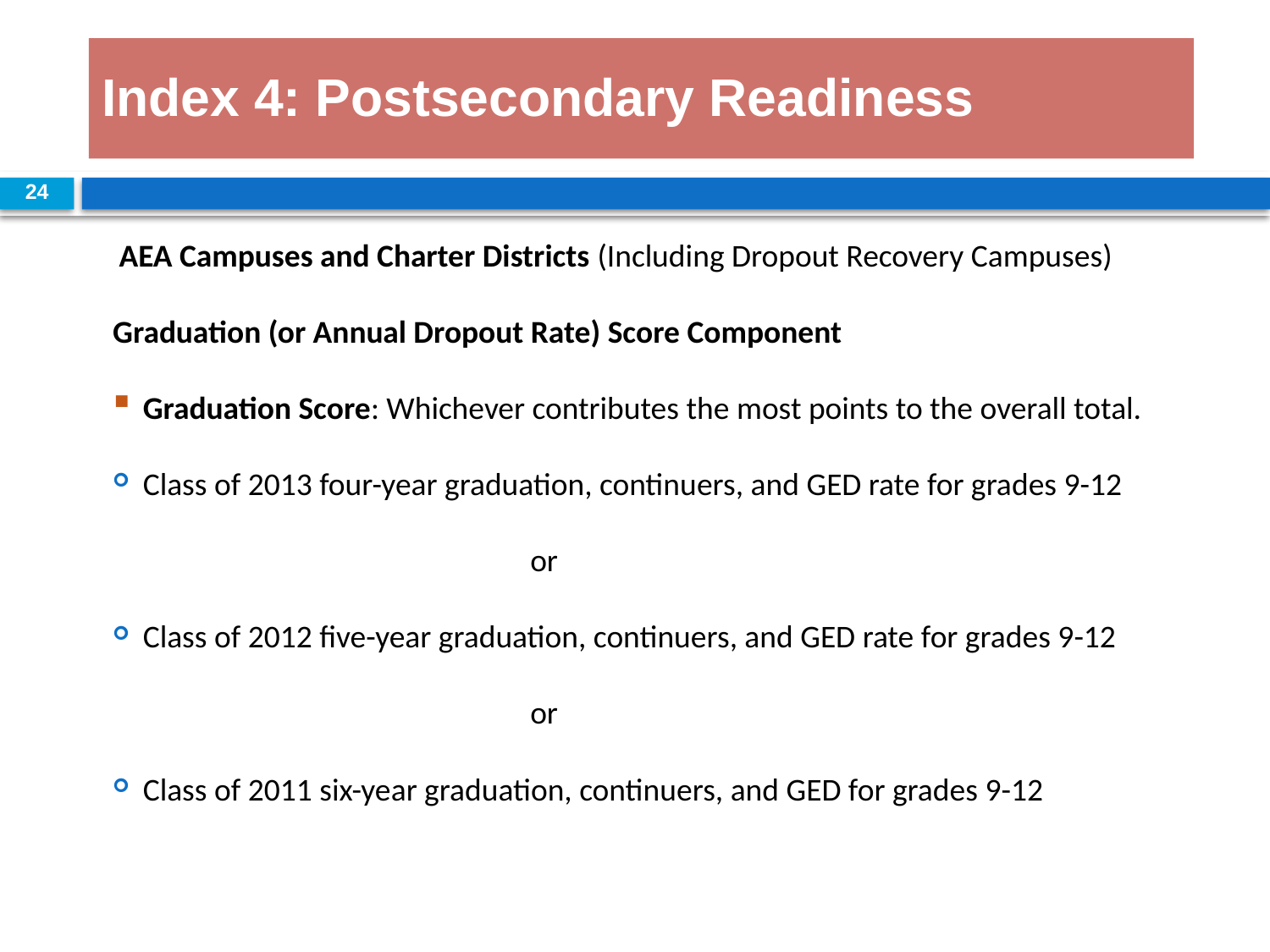

# Index 4: Postsecondary Readiness
24
 AEA Campuses and Charter Districts (Including Dropout Recovery Campuses)

Graduation (or Annual Dropout Rate) Score Component

Graduation Score: Whichever contributes the most points to the overall total.

Class of 2013 four-year graduation, continuers, and GED rate for grades 9-12

                                                          or

Class of 2012 five-year graduation, continuers, and GED rate for grades 9-12

                                                          or

Class of 2011 six-year graduation, continuers, and GED for grades 9-12